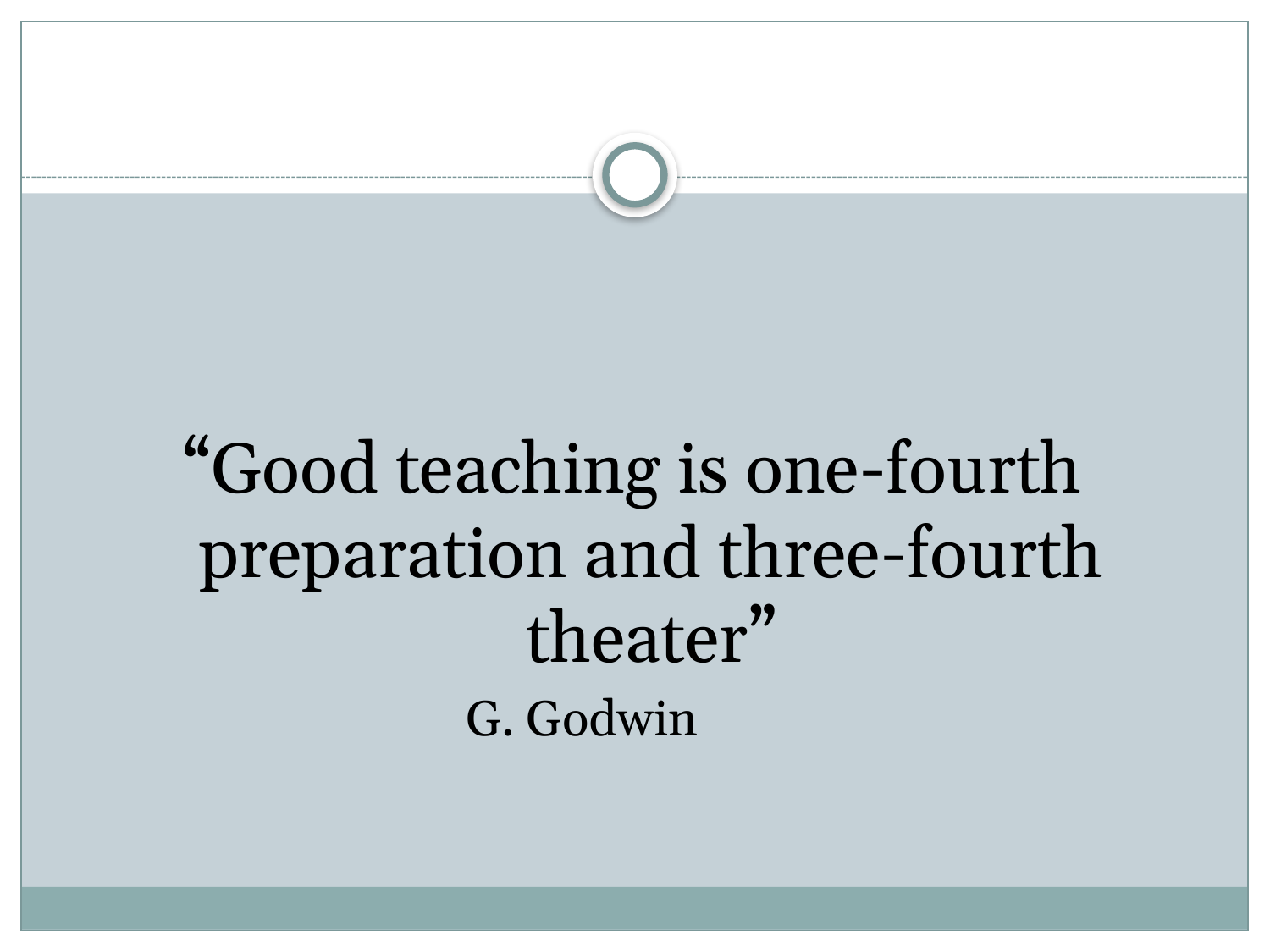

“Good teaching is one-fourth preparation and three-fourth theater”
                                    G. Godwin